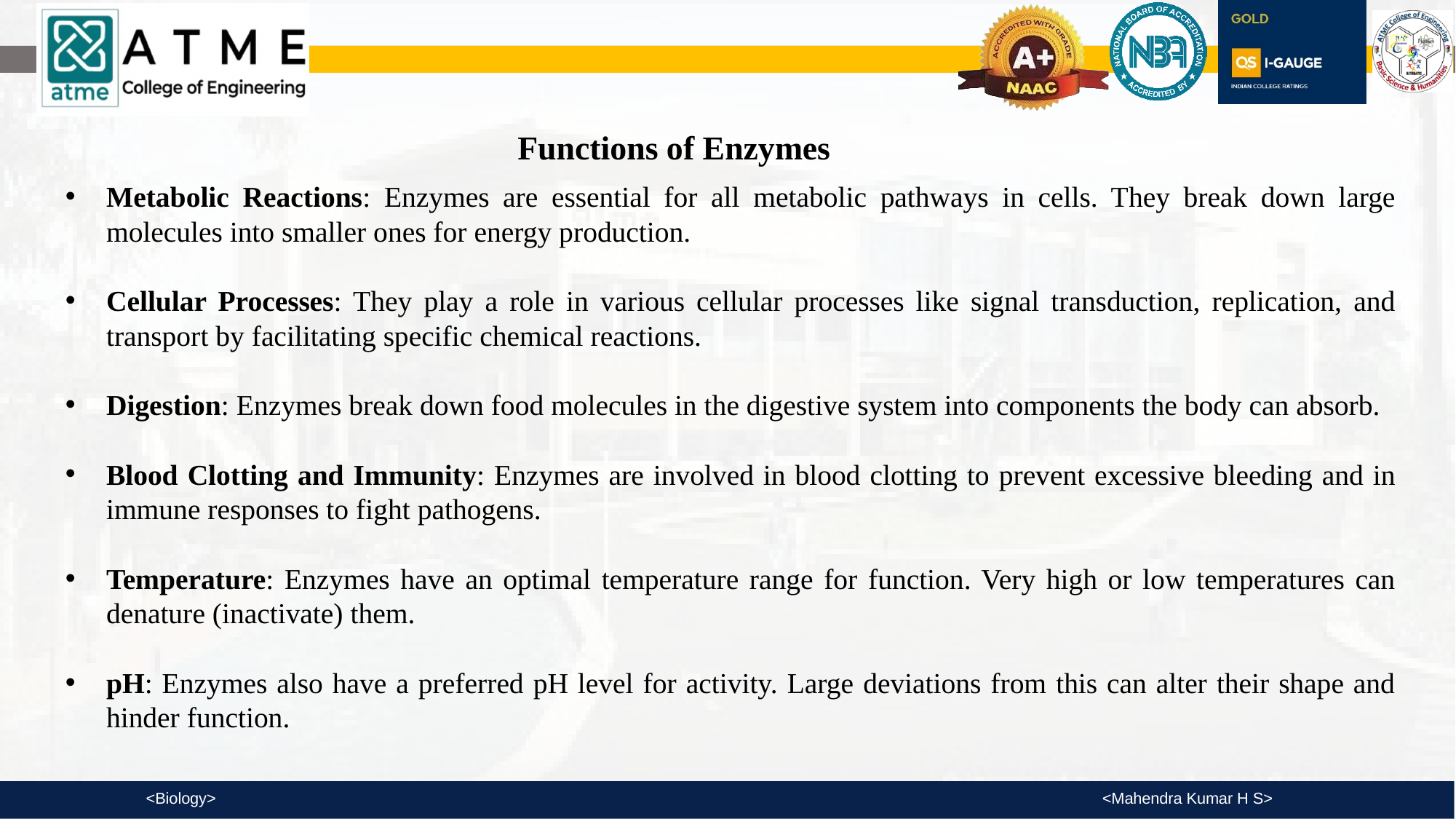

Functions of Enzymes
Metabolic Reactions: Enzymes are essential for all metabolic pathways in cells. They break down large molecules into smaller ones for energy production.

Cellular Processes: They play a role in various cellular processes like signal transduction, replication, and transport by facilitating specific chemical reactions.

Digestion: Enzymes break down food molecules in the digestive system into components the body can absorb.

Blood Clotting and Immunity: Enzymes are involved in blood clotting to prevent excessive bleeding and in immune responses to fight pathogens.

Temperature: Enzymes have an optimal temperature range for function. Very high or low temperatures can denature (inactivate) them.

pH: Enzymes also have a preferred pH level for activity. Large deviations from this can alter their shape and hinder function.